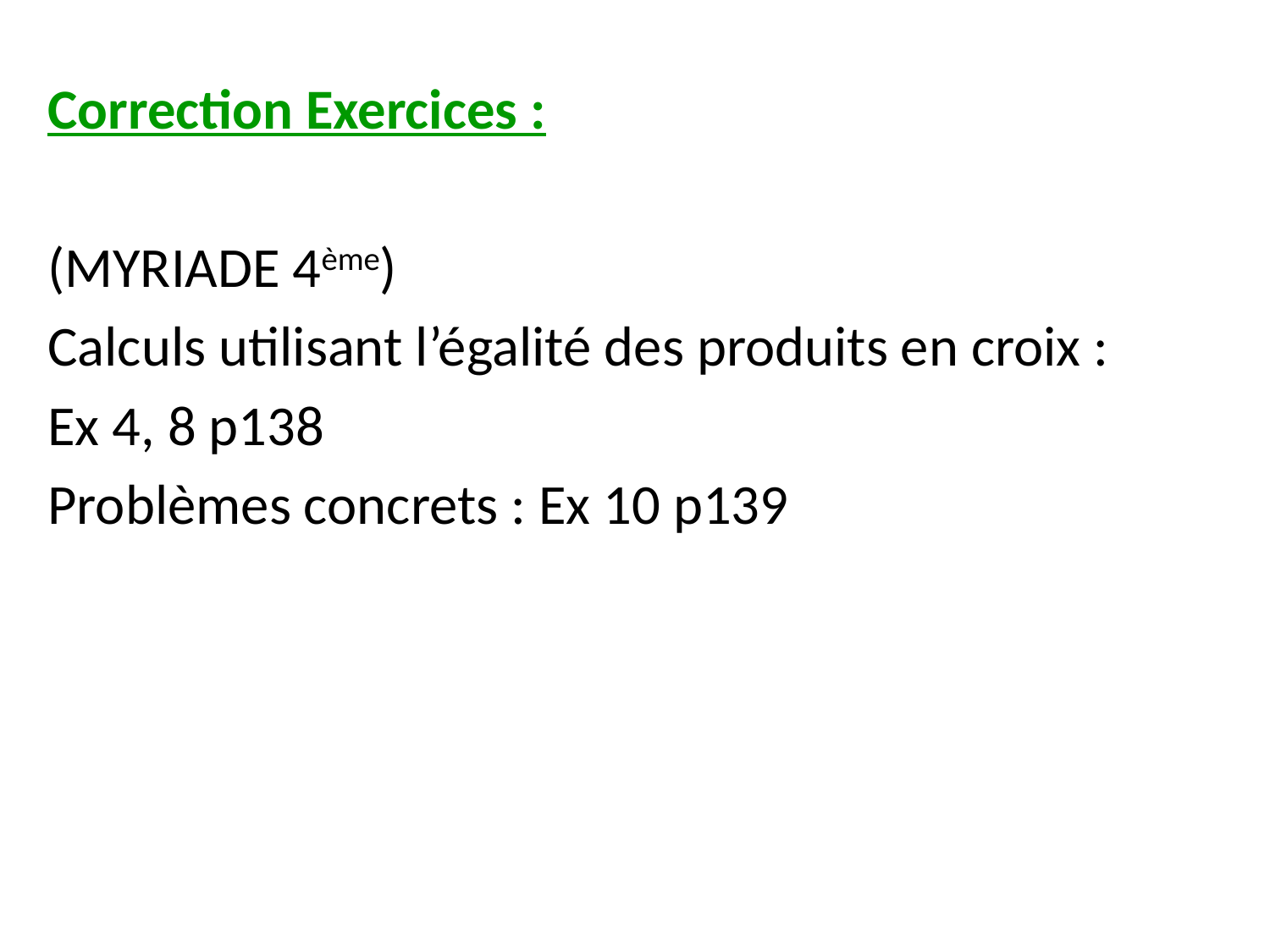

Correction Exercices :

(MYRIADE 4ème)
Calculs utilisant l’égalité des produits en croix :
Ex 4, 8 p138
Problèmes concrets : Ex 10 p139